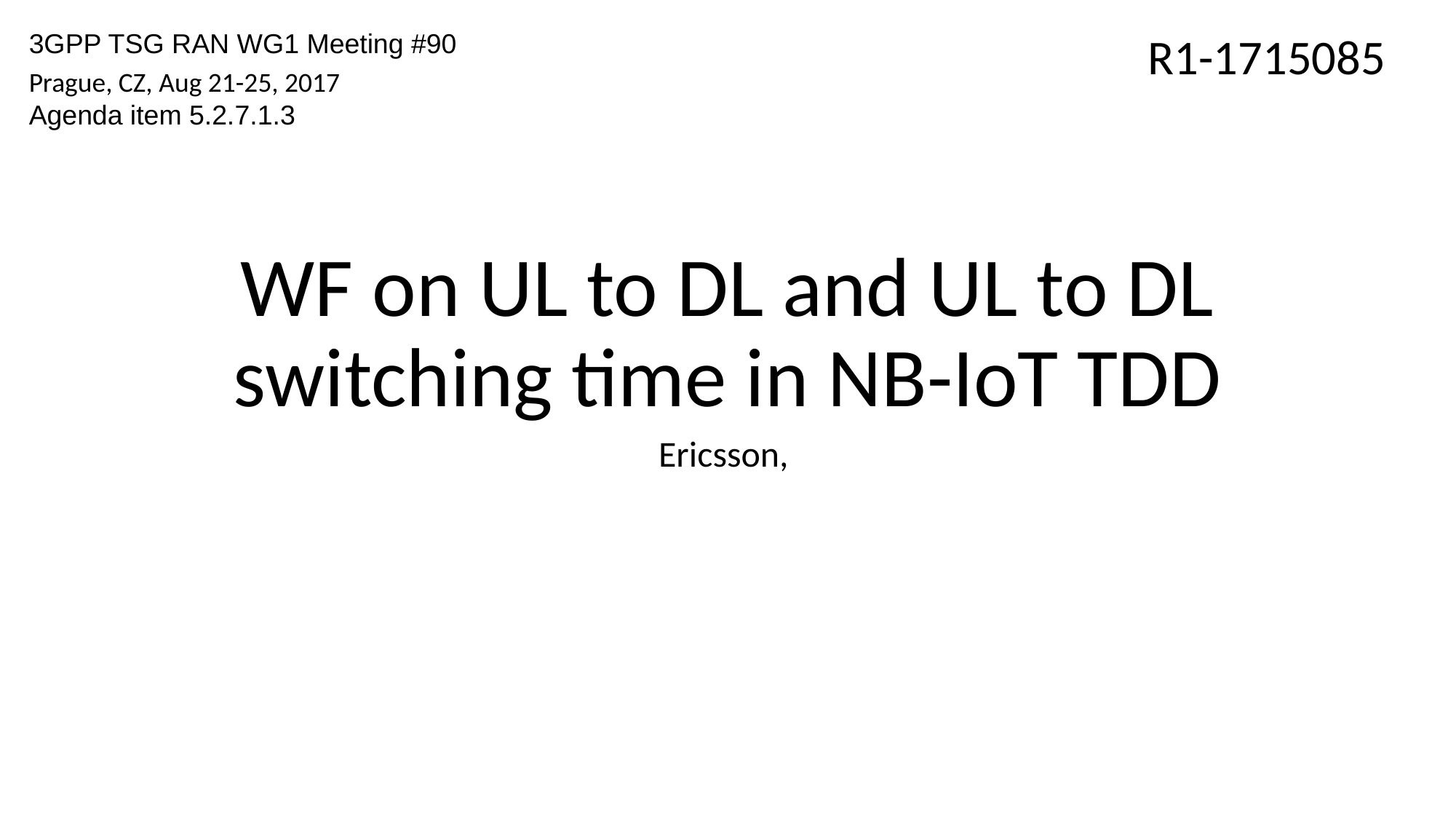

R1-1715085
3GPP TSG RAN WG1 Meeting #90
Prague, CZ, Aug 21-25, 2017
Agenda item 5.2.7.1.3
# WF on UL to DL and UL to DL switching time in NB-IoT TDD
Ericsson,